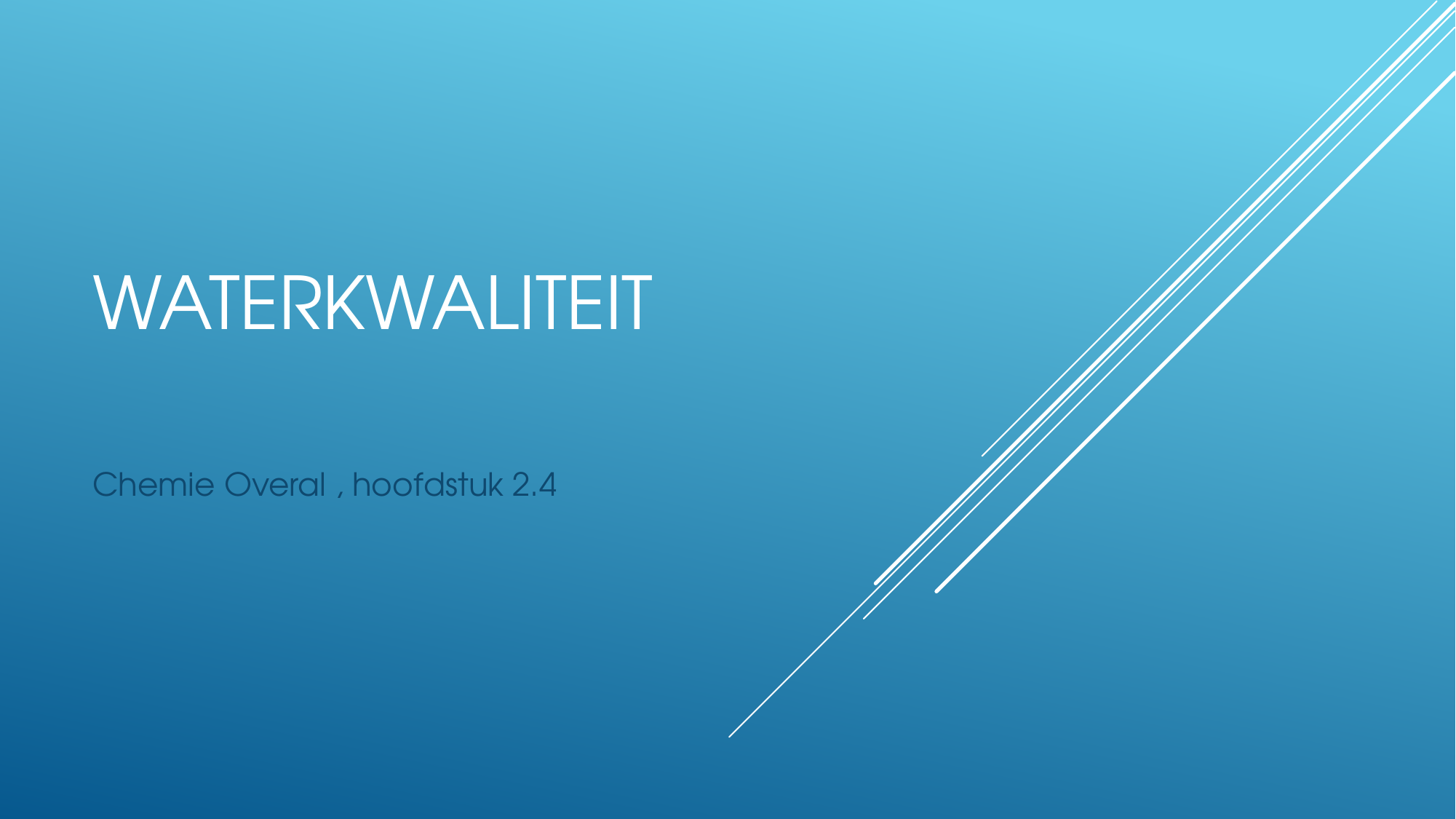

# Waterkwaliteit
Chemie Overal , hoofdstuk 2.4